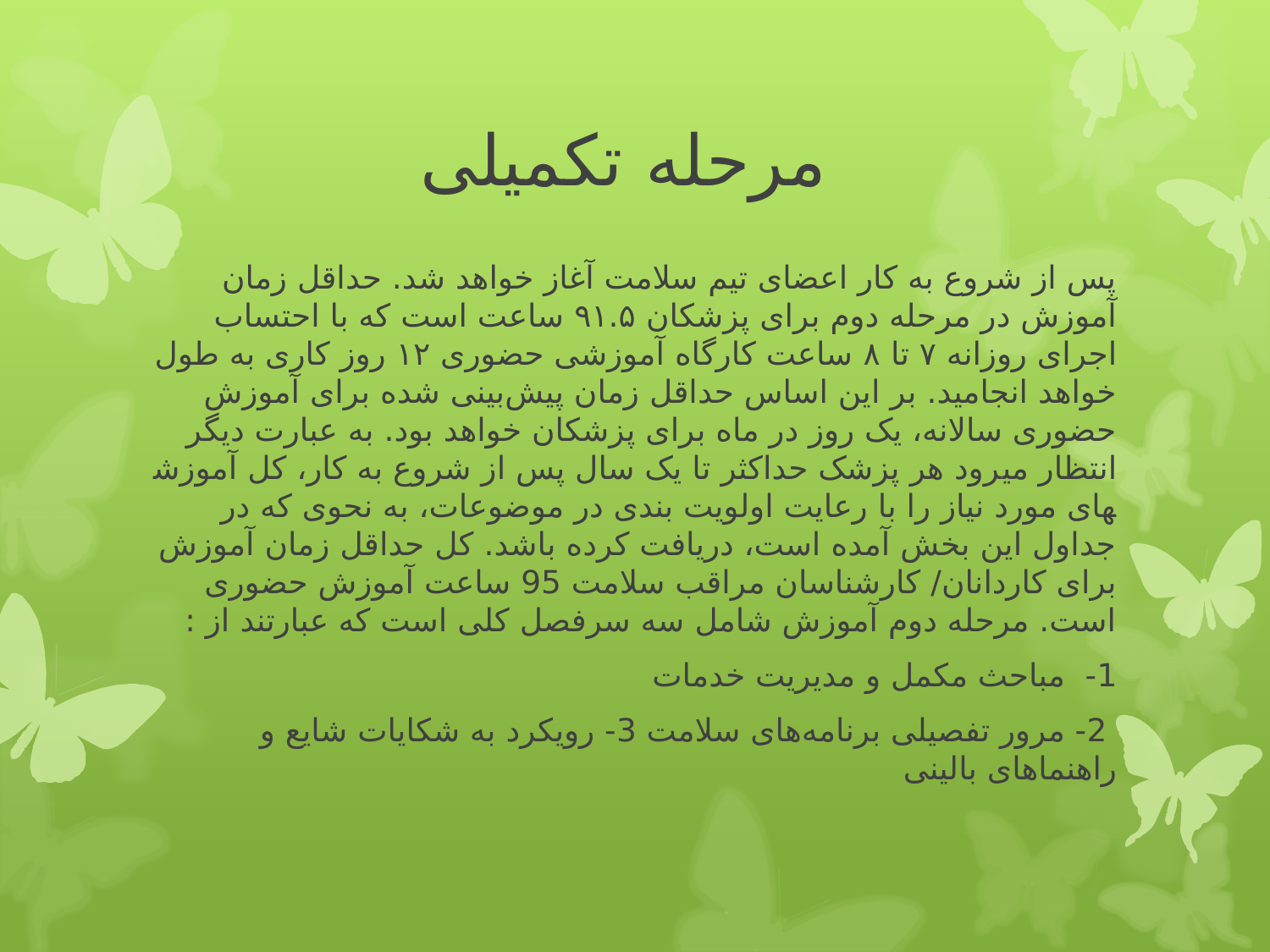

# مرحله تکمیلی
پس از شروع به کار اعضای تیم سلامت آغاز خواهد شد. حداقل زمان آموزش در مرحله دوم برای پزشکان ۹۱.۵ ساعت است که با احتساب اجرای روزانه ۷ تا ۸ ساعت کارگاه آموزشی حضوری ۱۲ روز کاری به طول خواهد انجامید. بر این اساس حداقل زمان پیش‌بینی شده برای آموزش حضوری سالانه، یک روز در ماه برای پزشکان خواهد بود. به عبارت دیگر انتظار می­رود هر پزشک حداکثر تا یک سال پس از شروع به کار، کل آموزش­های مورد نیاز را با رعایت اولویت بندی در موضوعات، به نحوی که در جداول این بخش آمده است، دریافت کرده باشد. کل حداقل زمان آموزش برای کاردانان/ کارشناسان مراقب سلامت 95 ساعت آموزش حضوری است. مرحله دوم آموزش شامل سه سرفصل کلی است که عبارتند از :
1-  مباحث مکمل و مدیریت خدمات
 2- مرور تفصیلی برنامه‌های سلامت 3- رویکرد به شکایات شایع و راهنماهای بالینی